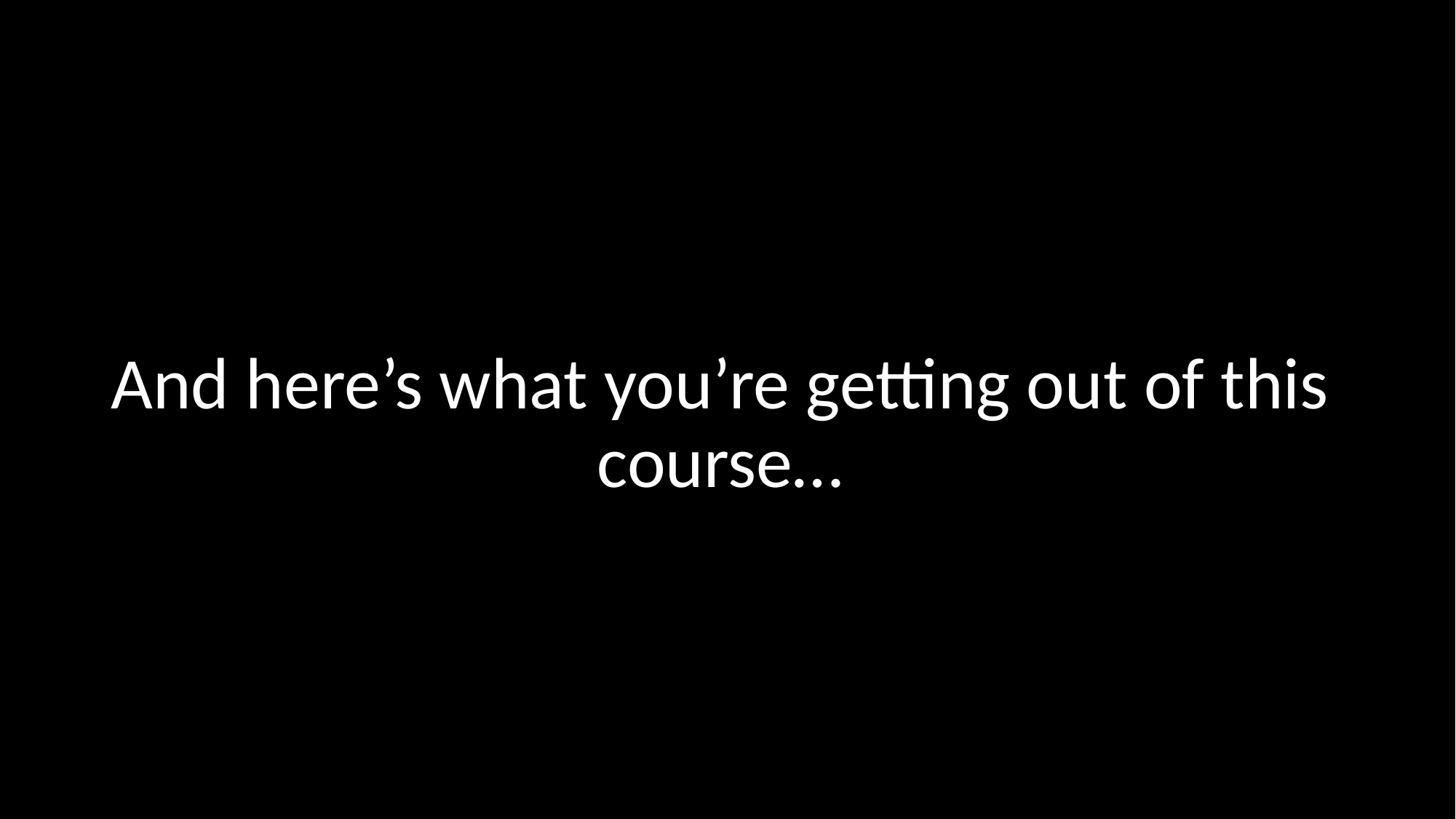

And here’s what you’re getting out of this course…